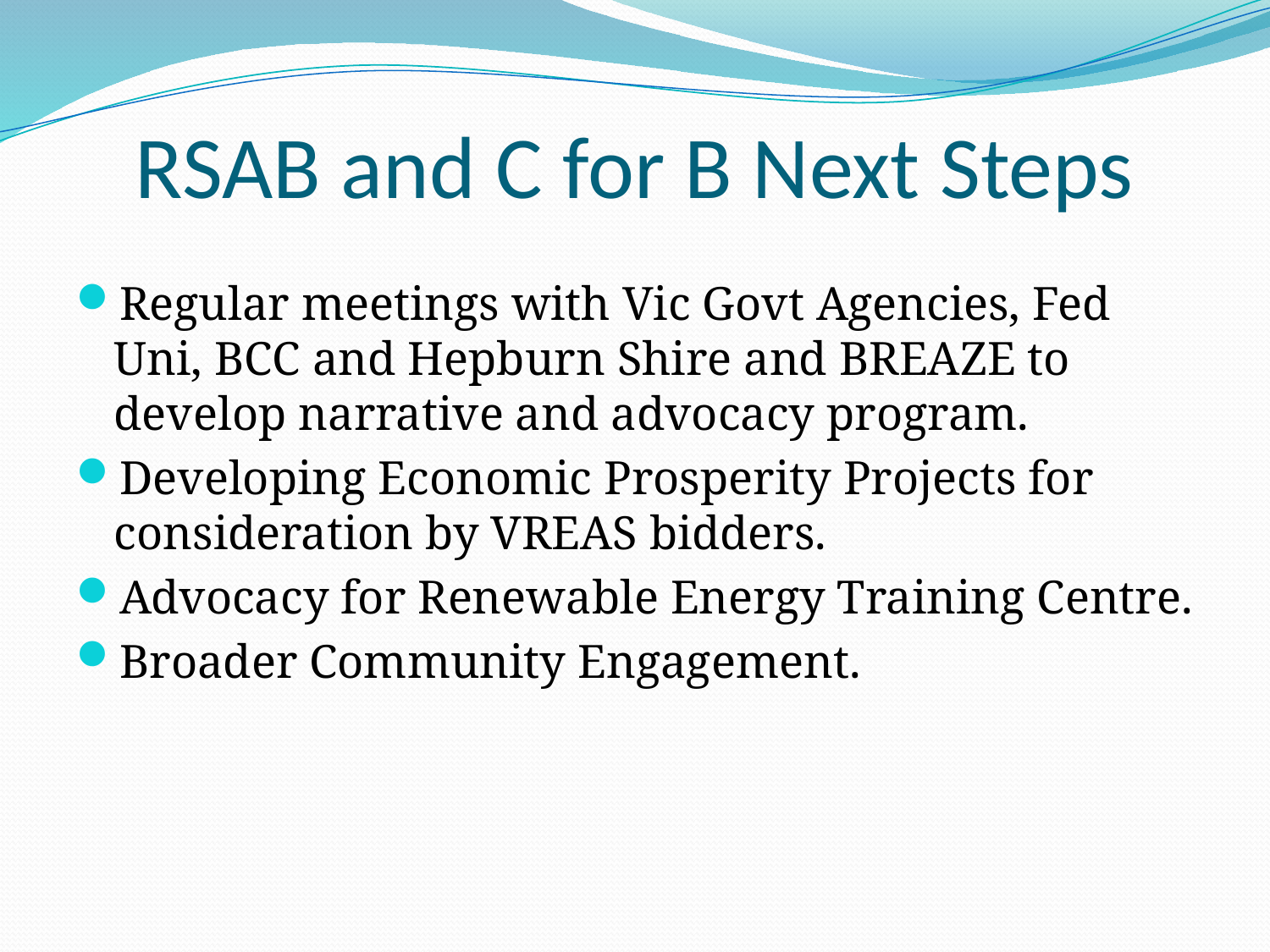

# RSAB and C for B Next Steps
Regular meetings with Vic Govt Agencies, Fed Uni, BCC and Hepburn Shire and BREAZE to develop narrative and advocacy program.
Developing Economic Prosperity Projects for consideration by VREAS bidders.
Advocacy for Renewable Energy Training Centre.
Broader Community Engagement.